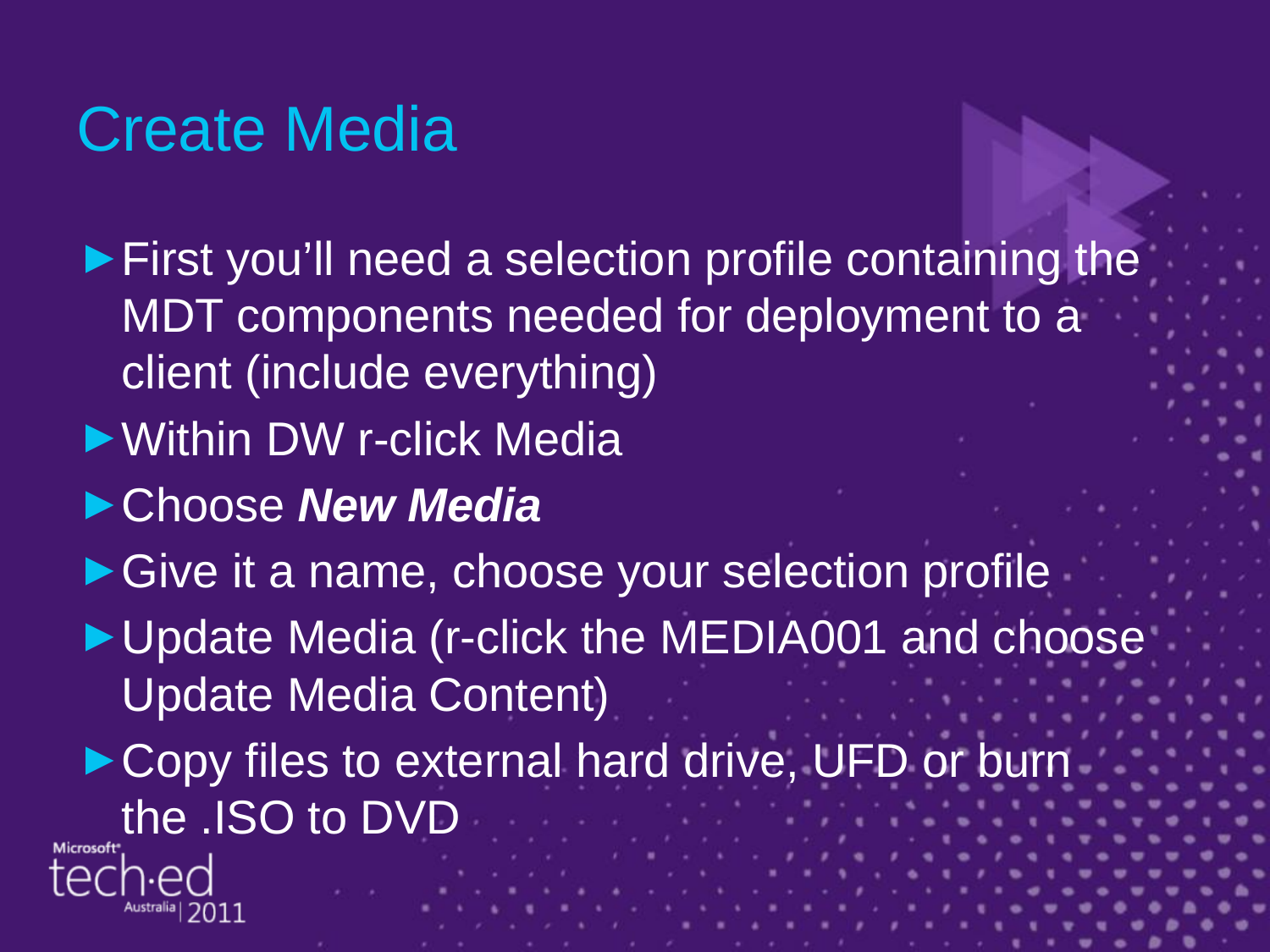

# Create Media
First you’ll need a selection profile containing the MDT components needed for deployment to a client (include everything)
Within DW r-click Media
Choose New Media
Give it a name, choose your selection profile
Update Media (r-click the MEDIA001 and choose Update Media Content)
Copy files to external hard drive, UFD or burn the .ISO to DVD